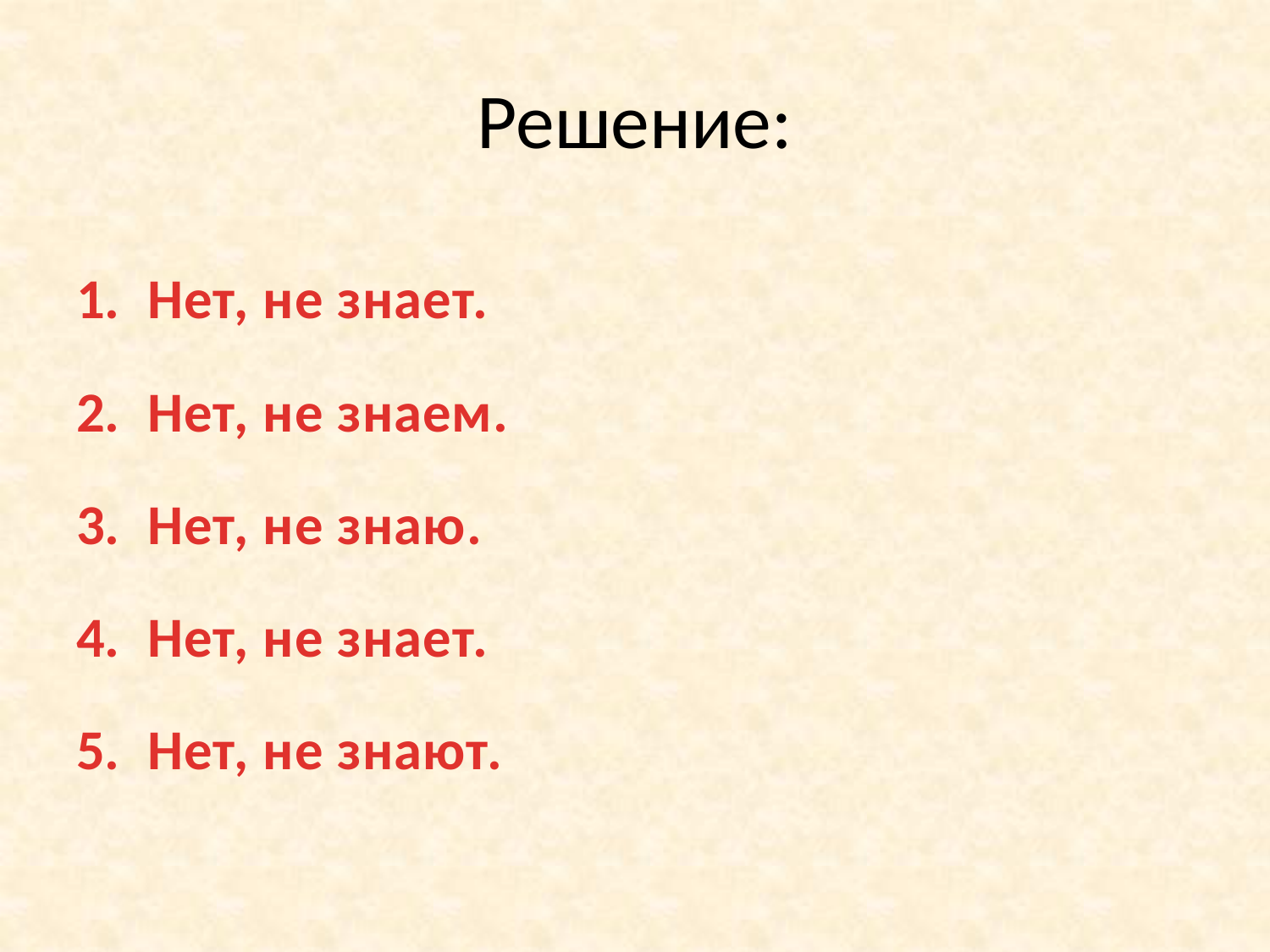

# Решение:
Нет, не знает.
Нет, не знаем.
Нет, не знаю.
Нет, не знает.
Нет, не знают.